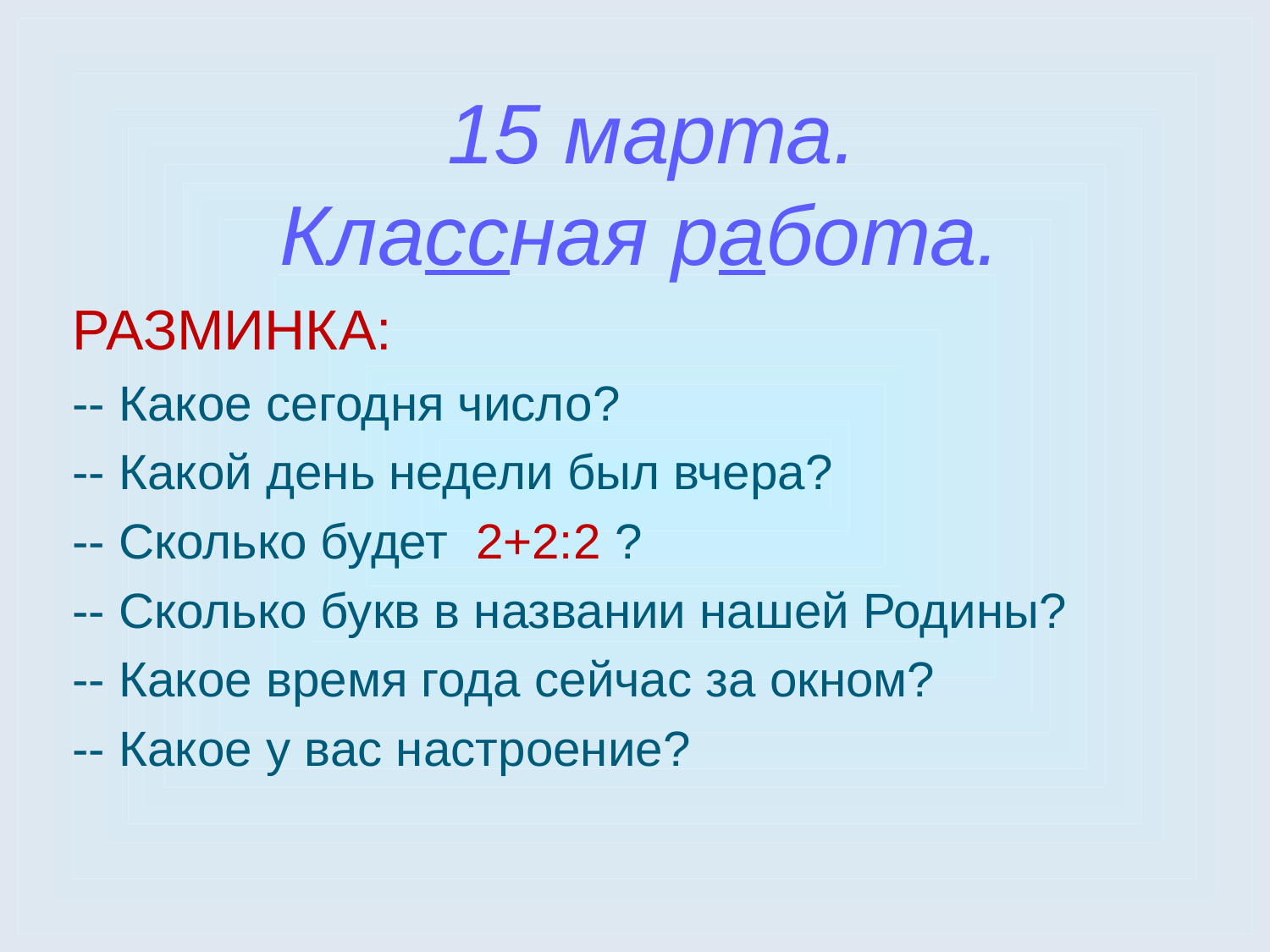

15 марта.
Классная работа.
РАЗМИНКА:
-- Какое сегодня число?
-- Какой день недели был вчера?
-- Сколько будет  2+2:2 ?
-- Сколько букв в названии нашей Родины?
-- Какое время года сейчас за окном?
-- Какое у вас настроение?